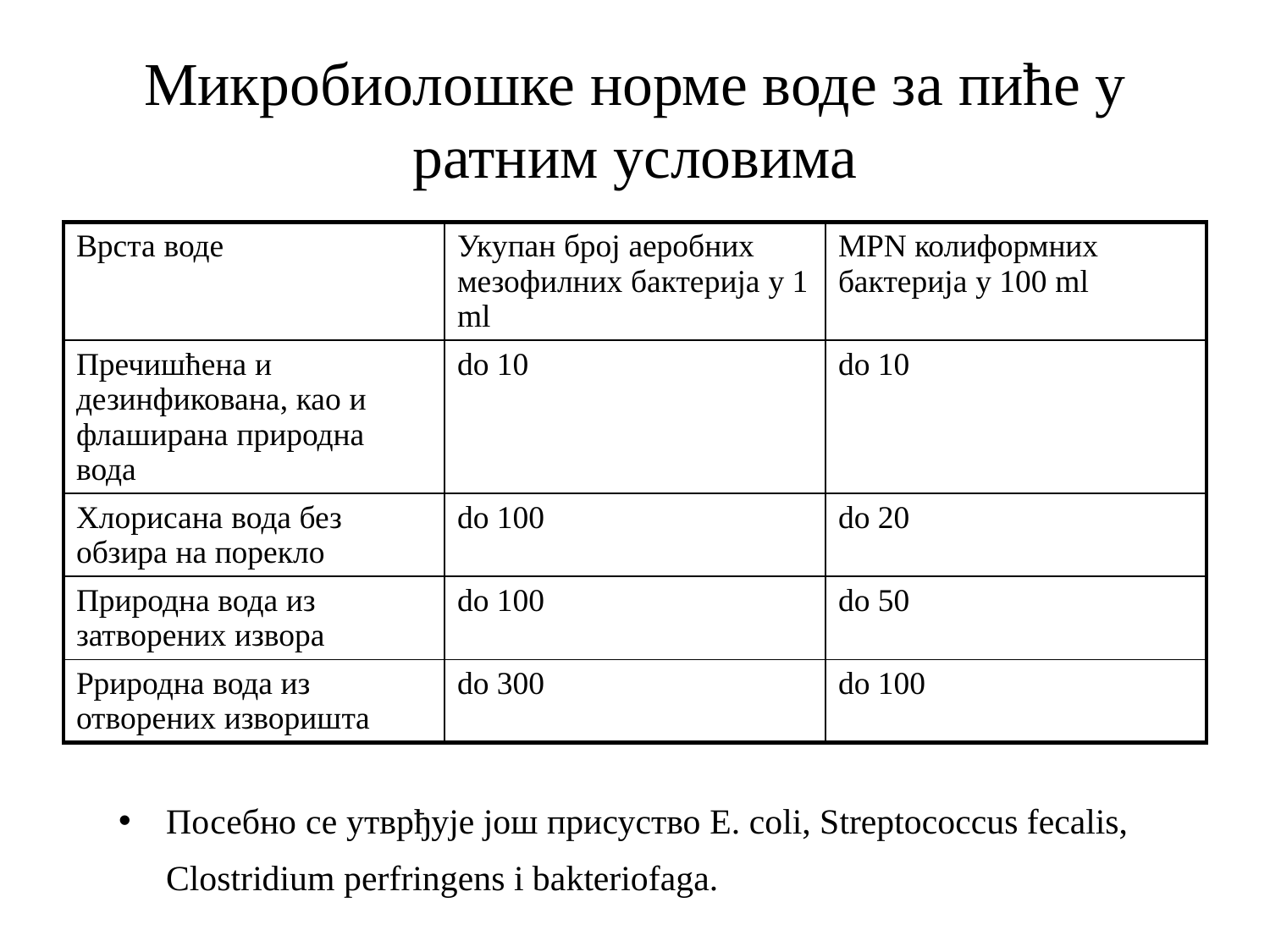

# Микробиолошке норме воде за пиће у ратним условима
| Врста воде | Укупан број аеробних мезофилних бактерија у 1 ml | MPN колифoрмних бактерија у 100 ml |
| --- | --- | --- |
| Пречишћена и дезинфикована, као и флаширана природна вода | do 10 | do 10 |
| Хлорисана вода без обзира на порекло | do 100 | do 20 |
| Природна вода из затворених извора | do 100 | do 50 |
| Pриродна вода из отворених изворишта | do 300 | do 100 |

Посебно се утврђује још присуство E. coli, Streptococcus fecalis, Clostridium perfringens i bakteriofaga.